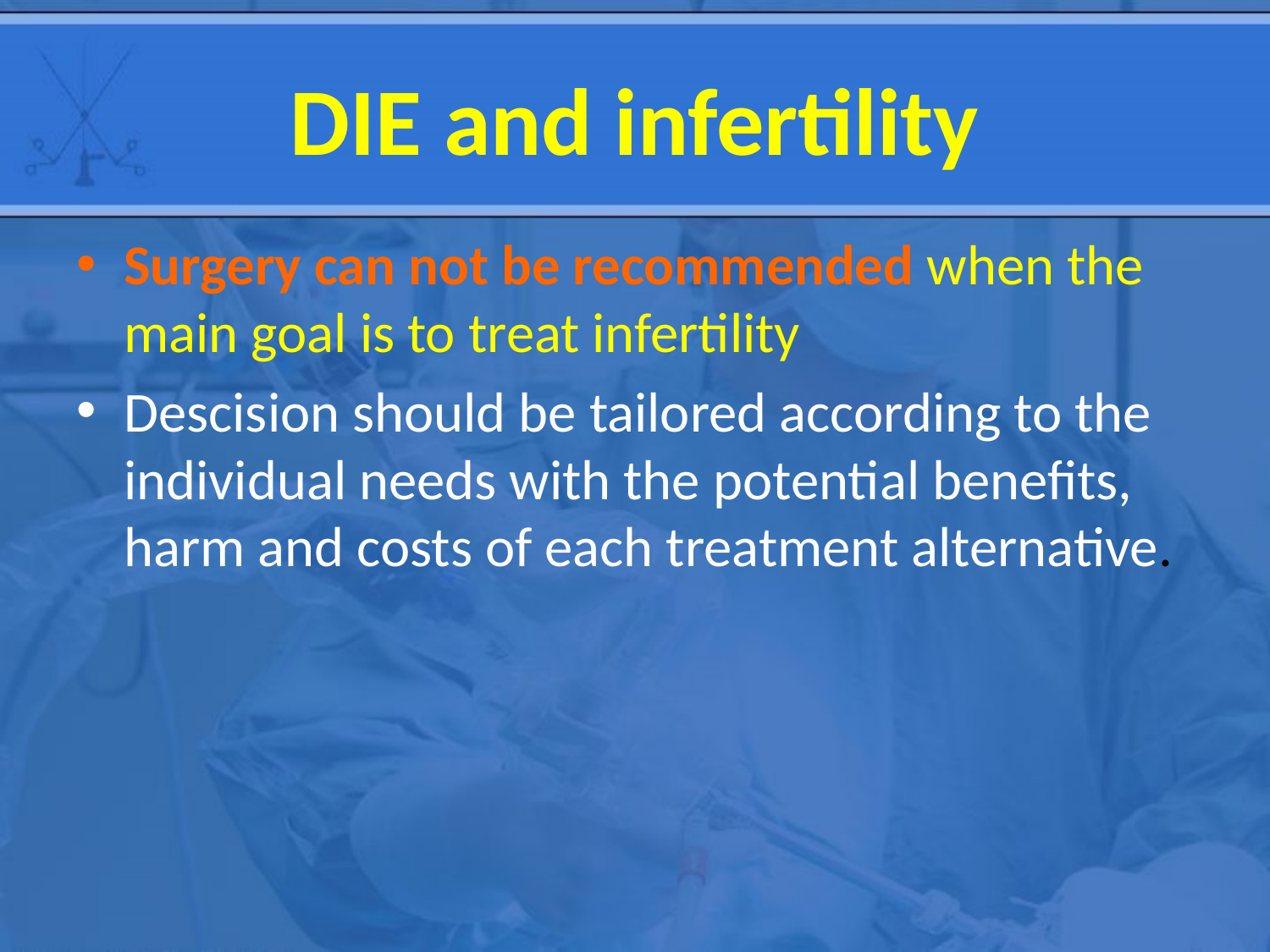

# DIE and infertility
Surgery can not be recommended when the main goal is to treat infertility
Descision should be tailored according to the individual needs with the potential benefits, harm and costs of each treatment alternative.